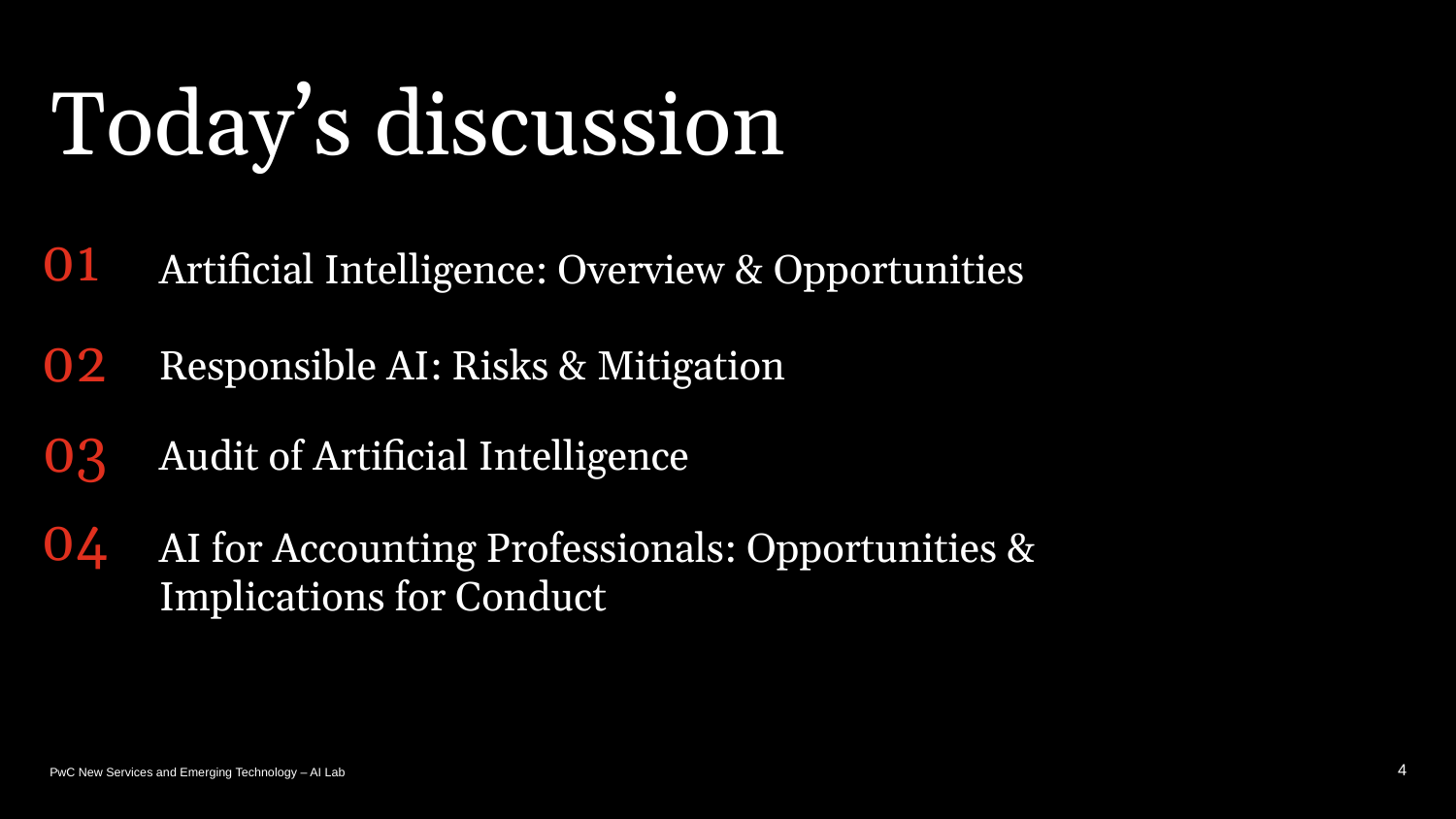

Today’s discussion
01
Artificial Intelligence: Overview & Opportunities
02
Responsible AI: Risks & Mitigation
03
Audit of Artificial Intelligence
04
AI for Accounting Professionals: Opportunities & Implications for Conduct
4